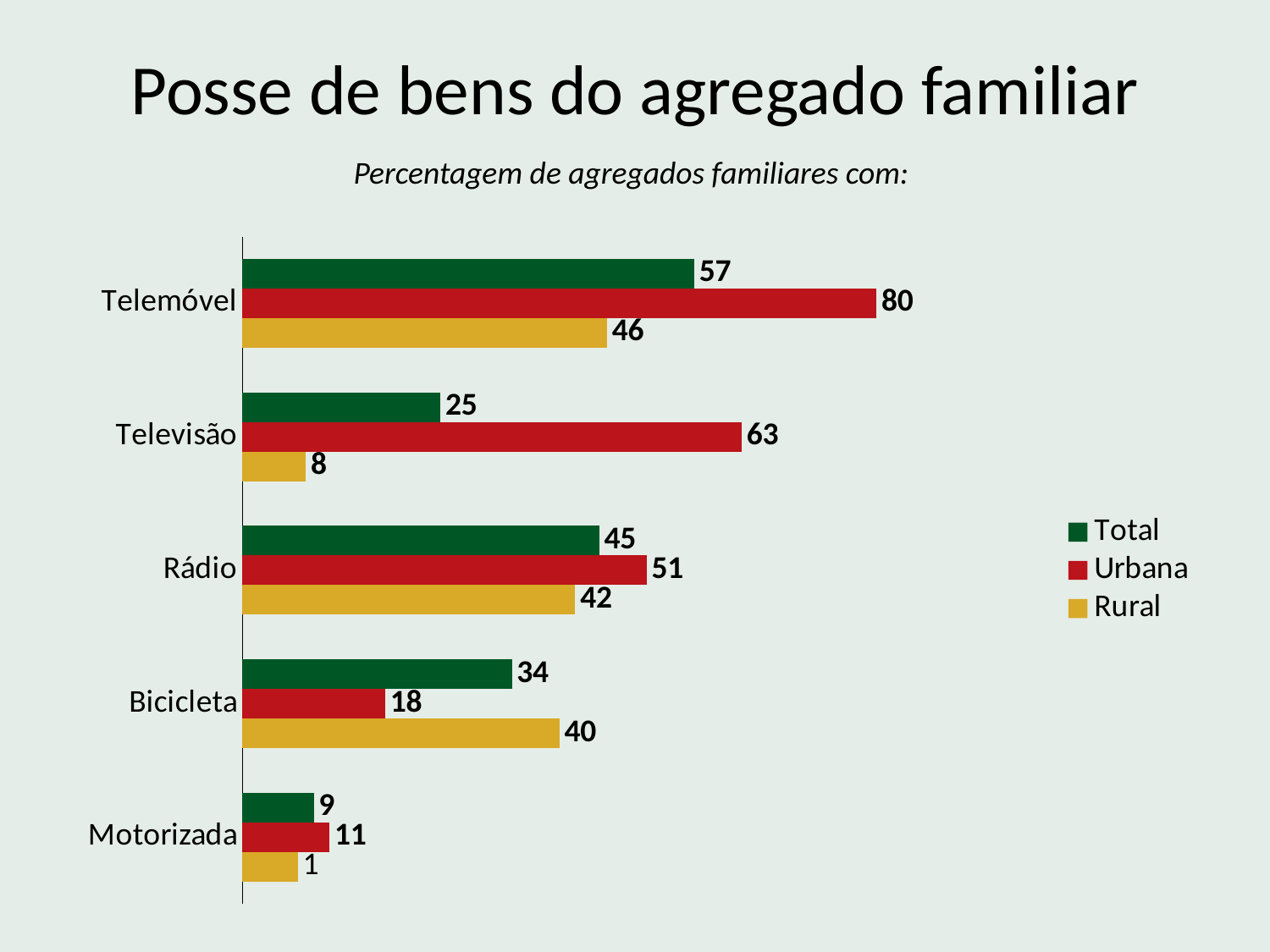

# Posse de bens do agregado familiar
Percentagem de agregados familiares com:

### Chart

| Category | Rural | Urbana | Total |
|---|---|---|---|
| Motorizada | 7.0 | 11.0 | 9.0 |
| Bicicleta | 40.0 | 18.0 | 34.0 |
| Rádio | 42.0 | 51.0 | 45.0 |
| Televisão | 8.0 | 63.0 | 25.0 |
| Telemóvel | 46.0 | 80.0 | 57.0 |